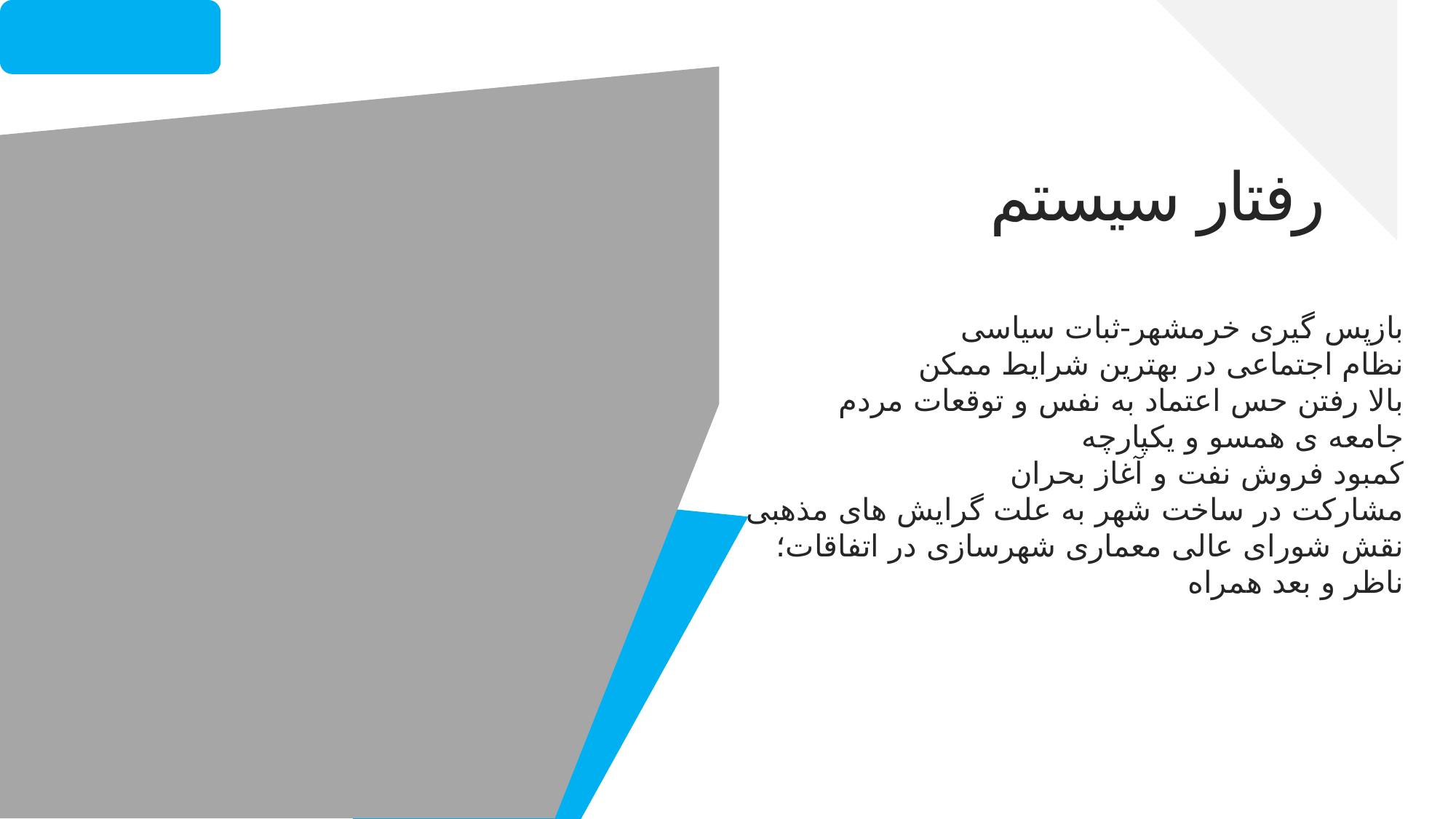

01

رفتار سیستم
بازپس گیری خرمشهر-ثبات سیاسی
نظام اجتماعی در بهترین شرایط ممکن
بالا رفتن حس اعتماد به نفس و توقعات مردم
جامعه ی همسو و یکپارچه
کمبود فروش نفت و آغاز بحران
مشارکت در ساخت شهر به علت گرایش های مذهبی
نقش شورای عالی معماری شهرسازی در اتفاقات؛ ناظر و بعد همراه